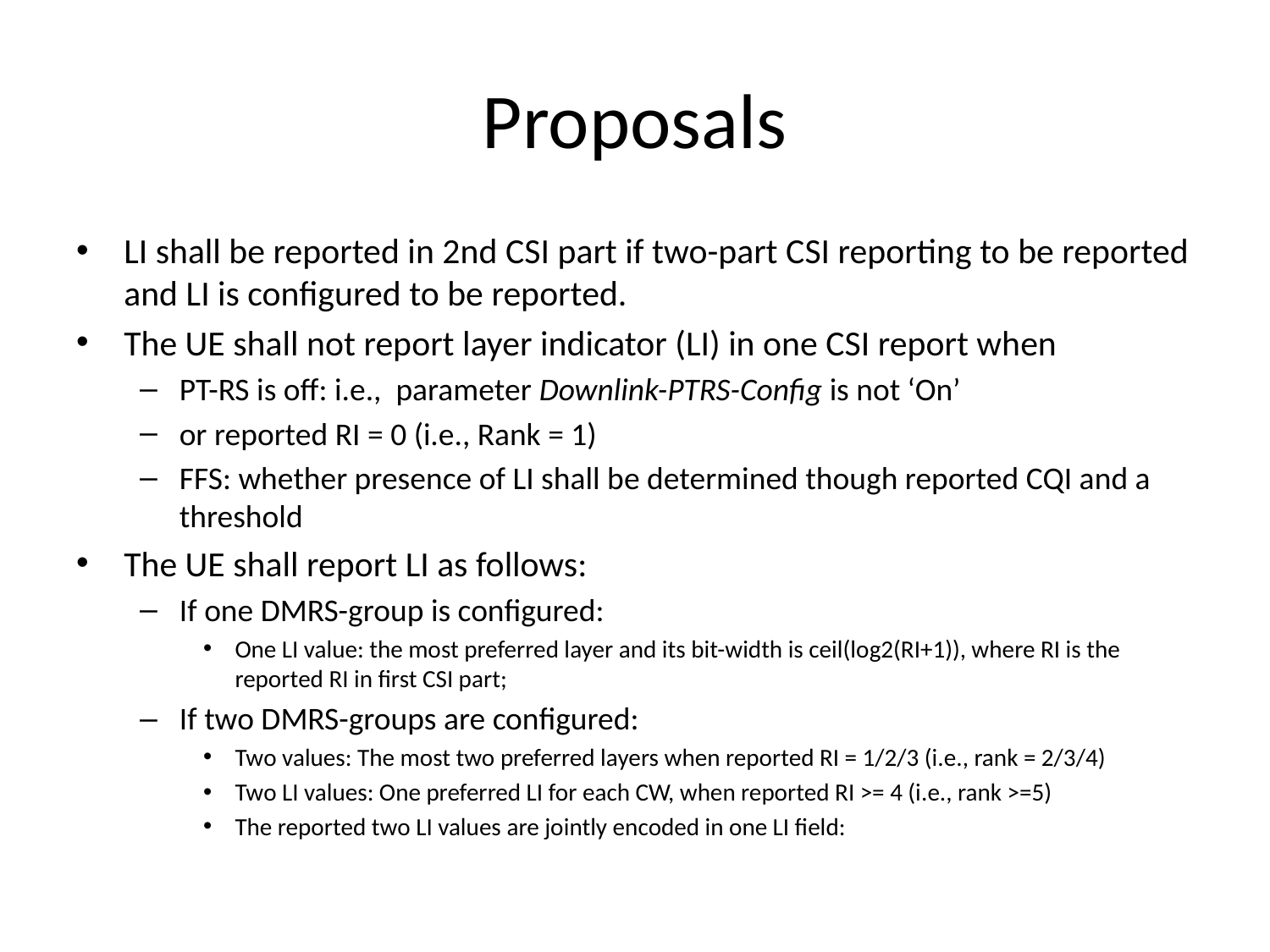

# Proposals
LI shall be reported in 2nd CSI part if two-part CSI reporting to be reported and LI is configured to be reported.
The UE shall not report layer indicator (LI) in one CSI report when
PT-RS is off: i.e.,  parameter Downlink-PTRS-Config is not ‘On’
or reported RI = 0 (i.e., Rank = 1)
FFS: whether presence of LI shall be determined though reported CQI and a threshold
The UE shall report LI as follows:
If one DMRS-group is configured:
One LI value: the most preferred layer and its bit-width is ceil(log2(RI+1)), where RI is the reported RI in first CSI part;
If two DMRS-groups are configured:
Two values: The most two preferred layers when reported RI = 1/2/3 (i.e., rank = 2/3/4)
Two LI values: One preferred LI for each CW, when reported RI >= 4 (i.e., rank >=5)
The reported two LI values are jointly encoded in one LI field: